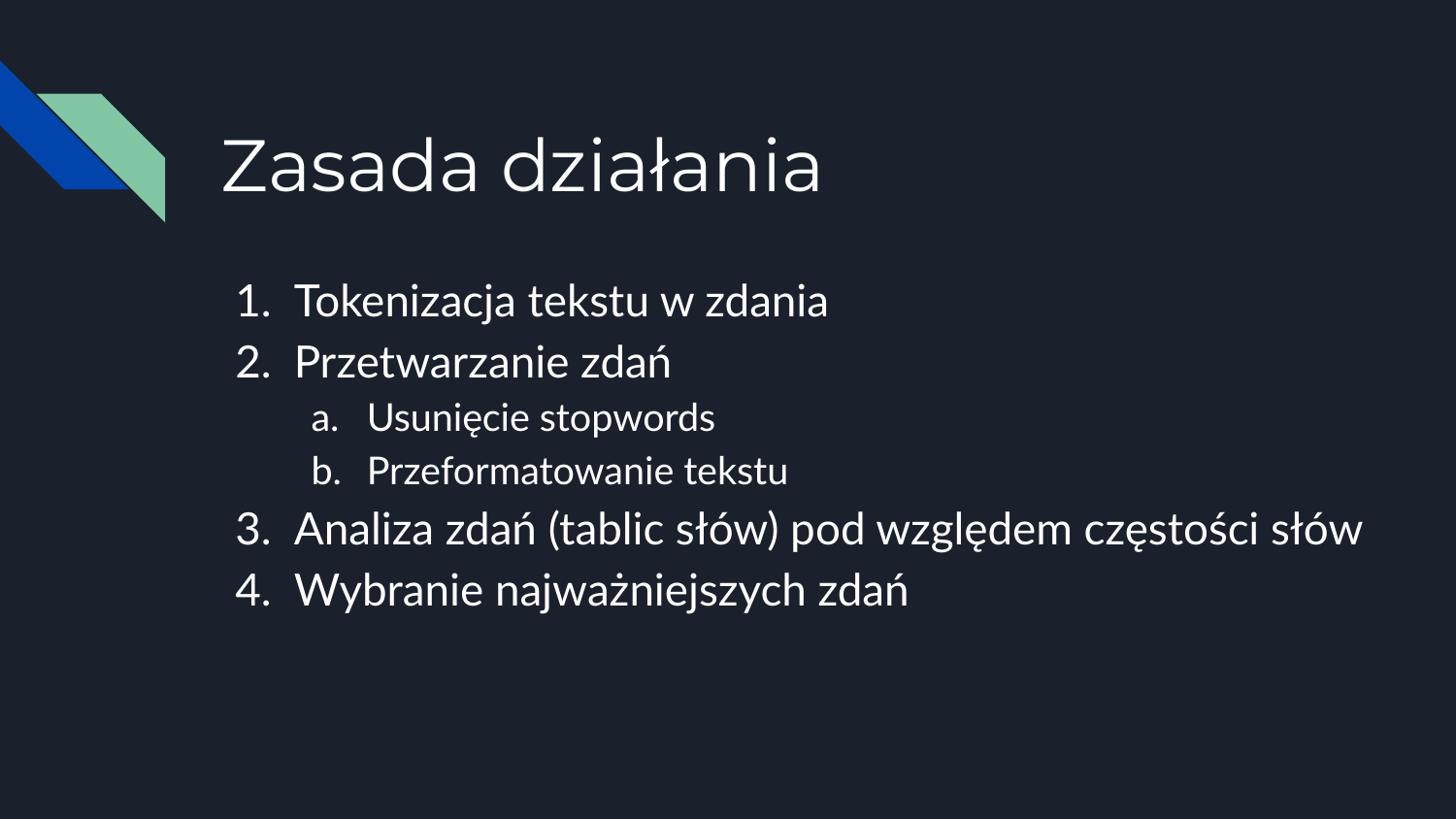

# Zasada działania
Tokenizacja tekstu w zdania
Przetwarzanie zdań
Usunięcie stopwords
Przeformatowanie tekstu
Analiza zdań (tablic słów) pod względem częstości słów
Wybranie najważniejszych zdań